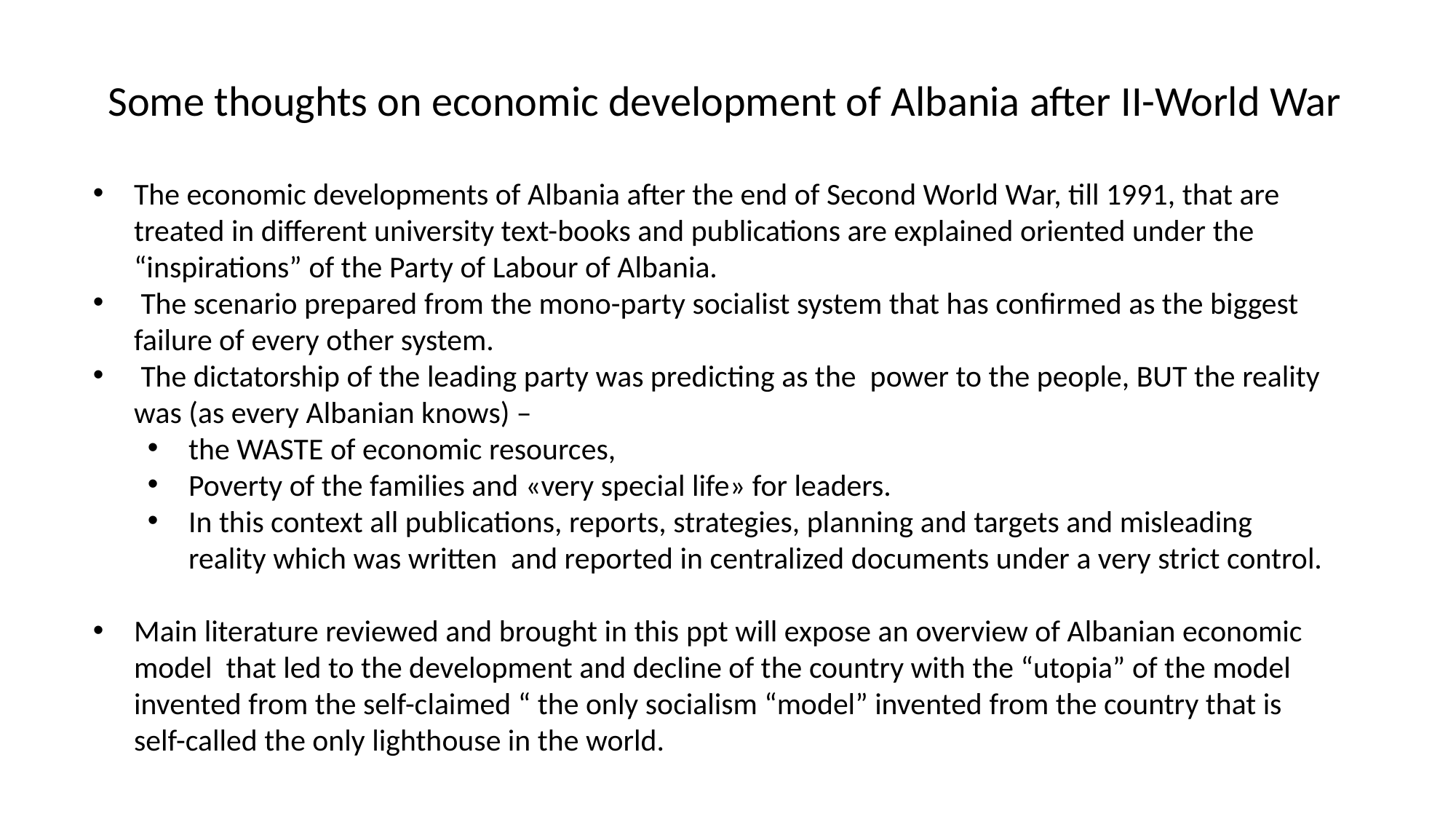

# Some thoughts on economic development of Albania after II-World War
The economic developments of Albania after the end of Second World War, till 1991, that are treated in different university text-books and publications are explained oriented under the “inspirations” of the Party of Labour of Albania.
 The scenario prepared from the mono-party socialist system that has confirmed as the biggest failure of every other system.
 The dictatorship of the leading party was predicting as the  power to the people, BUT the reality was (as every Albanian knows) –
the WASTE of economic resources,
Poverty of the families and «very special life» for leaders.
In this context all publications, reports, strategies, planning and targets and misleading reality which was written  and reported in centralized documents under a very strict control.
Main literature reviewed and brought in this ppt will expose an overview of Albanian economic model  that led to the development and decline of the country with the “utopia” of the model invented from the self-claimed “ the only socialism “model” invented from the country that is self-called the only lighthouse in the world.